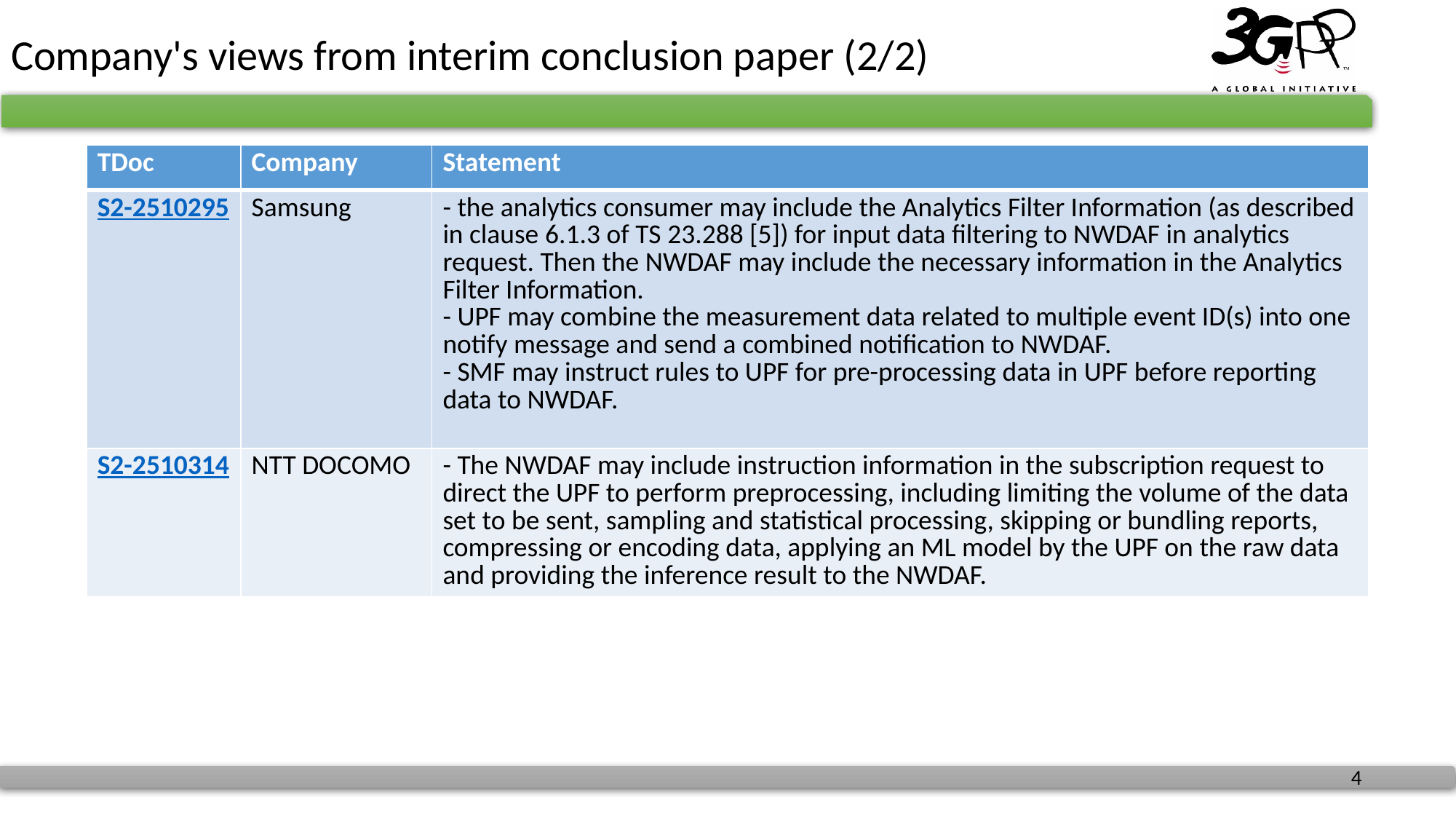

# Company's views from interim conclusion paper (2/2)
| TDoc | Company | Statement |
| --- | --- | --- |
| S2-2510295 | Samsung | - the analytics consumer may include the Analytics Filter Information (as described in clause 6.1.3 of TS 23.288 [5]) for input data filtering to NWDAF in analytics request. Then the NWDAF may include the necessary information in the Analytics Filter Information. - UPF may combine the measurement data related to multiple event ID(s) into one notify message and send a combined notification to NWDAF. - SMF may instruct rules to UPF for pre-processing data in UPF before reporting data to NWDAF. |
| S2-2510314 | NTT DOCOMO | - The NWDAF may include instruction information in the subscription request to direct the UPF to perform preprocessing, including limiting the volume of the data set to be sent, sampling and statistical processing, skipping or bundling reports, compressing or encoding data, applying an ML model by the UPF on the raw data and providing the inference result to the NWDAF. |